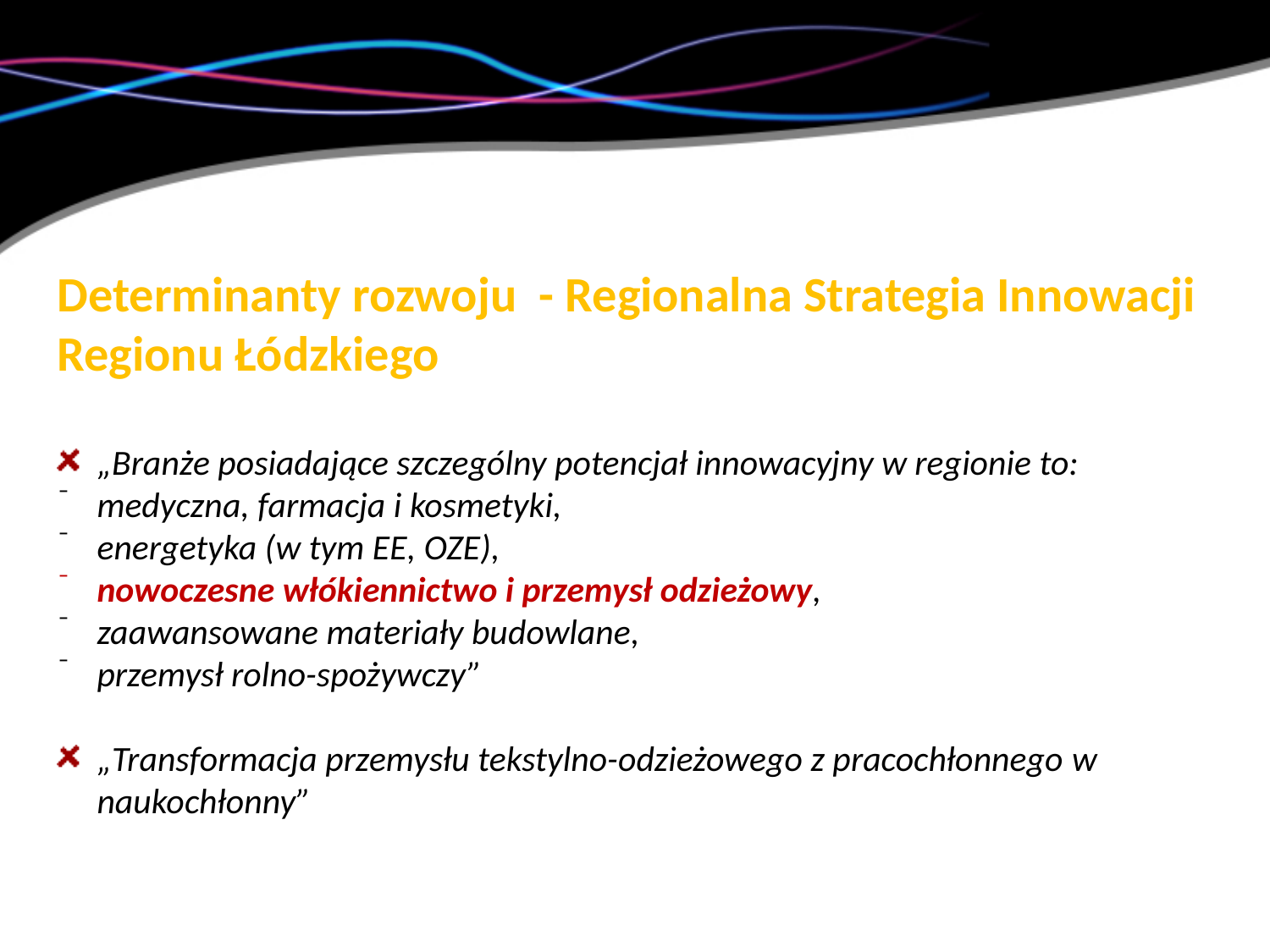

Determinanty rozwoju  - Regionalna Strategia Innowacji Regionu Łódzkiego

„Branże posiadające szczególny potencjał innowacyjny w regionie to:
medyczna, farmacja i kosmetyki,
energetyka (w tym EE, OZE),
nowoczesne włókiennictwo i przemysł odzieżowy,
zaawansowane materiały budowlane,
przemysł rolno-spożywczy”

„Transformacja przemysłu tekstylno-odzieżowego z pracochłonnego w naukochłonny”